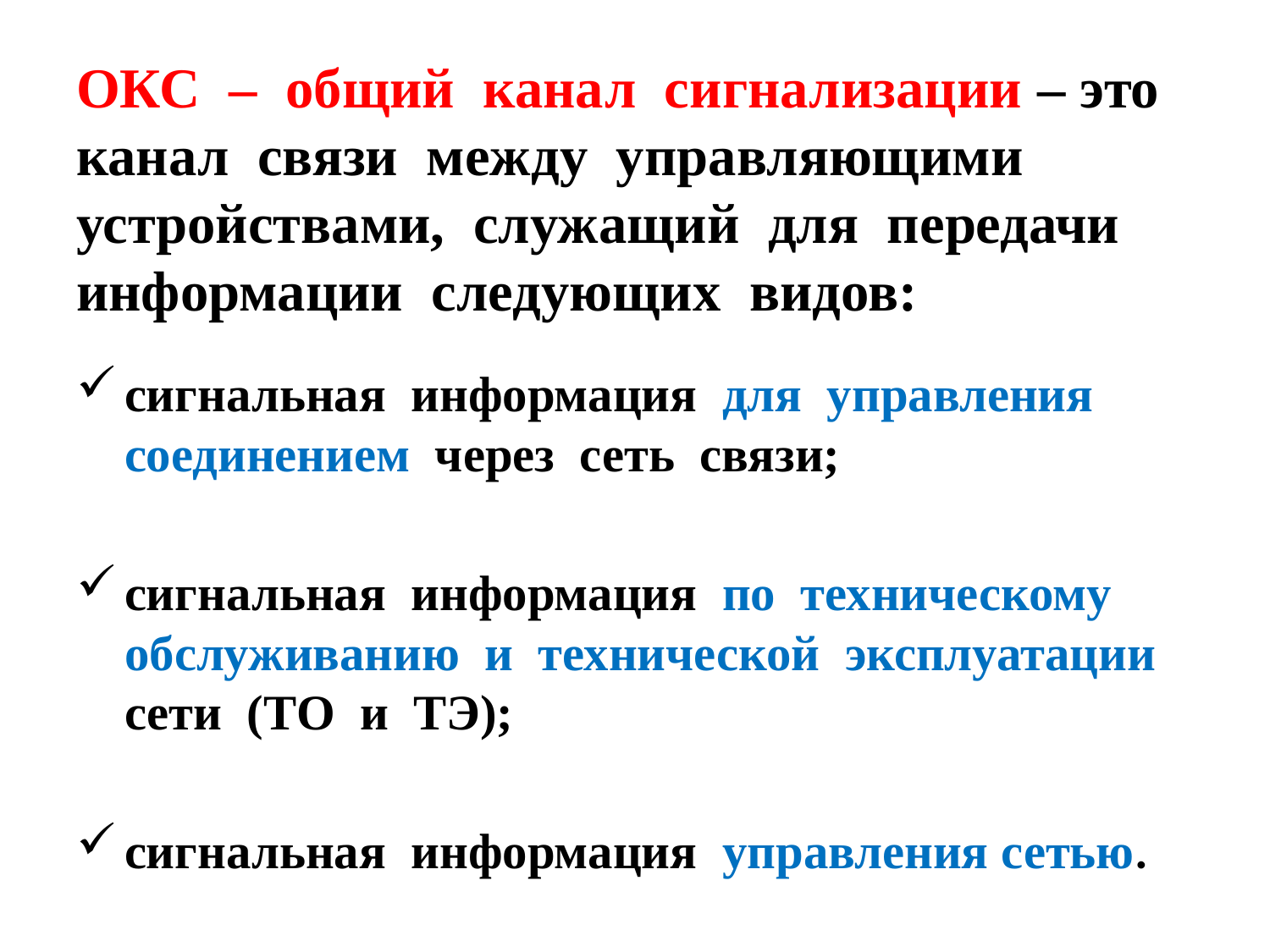

# ОКС  –  общий  канал  сигнализации – это  канал  связи  между  управляющими устройствами,  служащий  для  передачи информации  следующих  видов:
сигнальная  информация  для  управления соединением  через  сеть  связи;

сигнальная  информация  по  техническому  обслуживанию  и  технической  эксплуатации сети  (ТО  и  ТЭ);

сигнальная  информация  управления сетью.